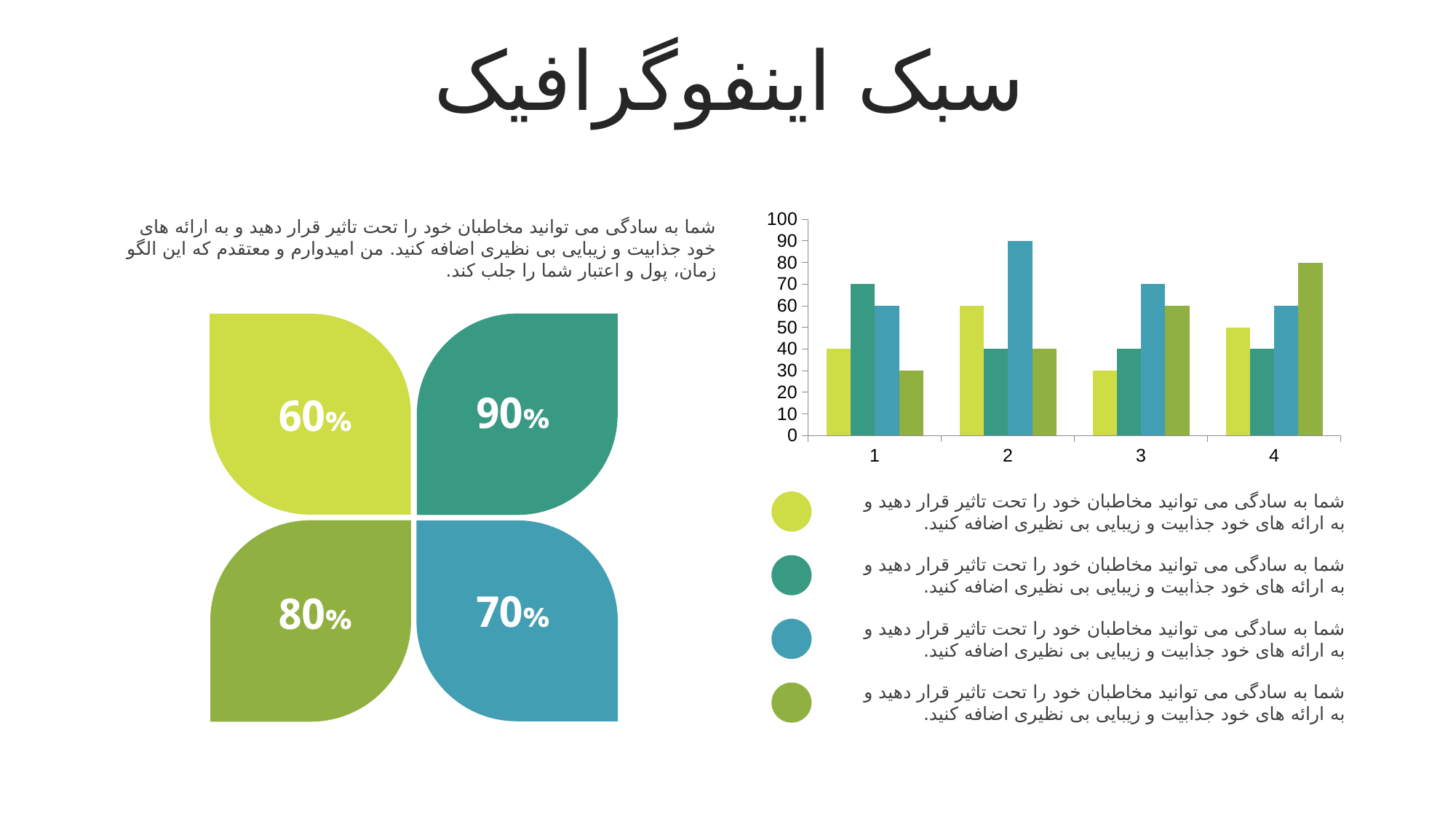

سبک اینفوگرافیک

### Chart

| Category |  |  |  |  |
|---|---|---|---|---|
شما به سادگی می توانید مخاطبان خود را تحت تاثیر قرار دهید و به ارائه های خود جذابیت و زیبایی بی نظیری اضافه کنید. من امیدوارم و معتقدم که این الگو زمان، پول و اعتبار شما را جلب کند.

90%
60%
شما به سادگی می توانید مخاطبان خود را تحت تاثیر قرار دهید و به ارائه های خود جذابیت و زیبایی بی نظیری اضافه کنید.

شما به سادگی می توانید مخاطبان خود را تحت تاثیر قرار دهید و به ارائه های خود جذابیت و زیبایی بی نظیری اضافه کنید.

70%
80%
شما به سادگی می توانید مخاطبان خود را تحت تاثیر قرار دهید و به ارائه های خود جذابیت و زیبایی بی نظیری اضافه کنید.

شما به سادگی می توانید مخاطبان خود را تحت تاثیر قرار دهید و به ارائه های خود جذابیت و زیبایی بی نظیری اضافه کنید.